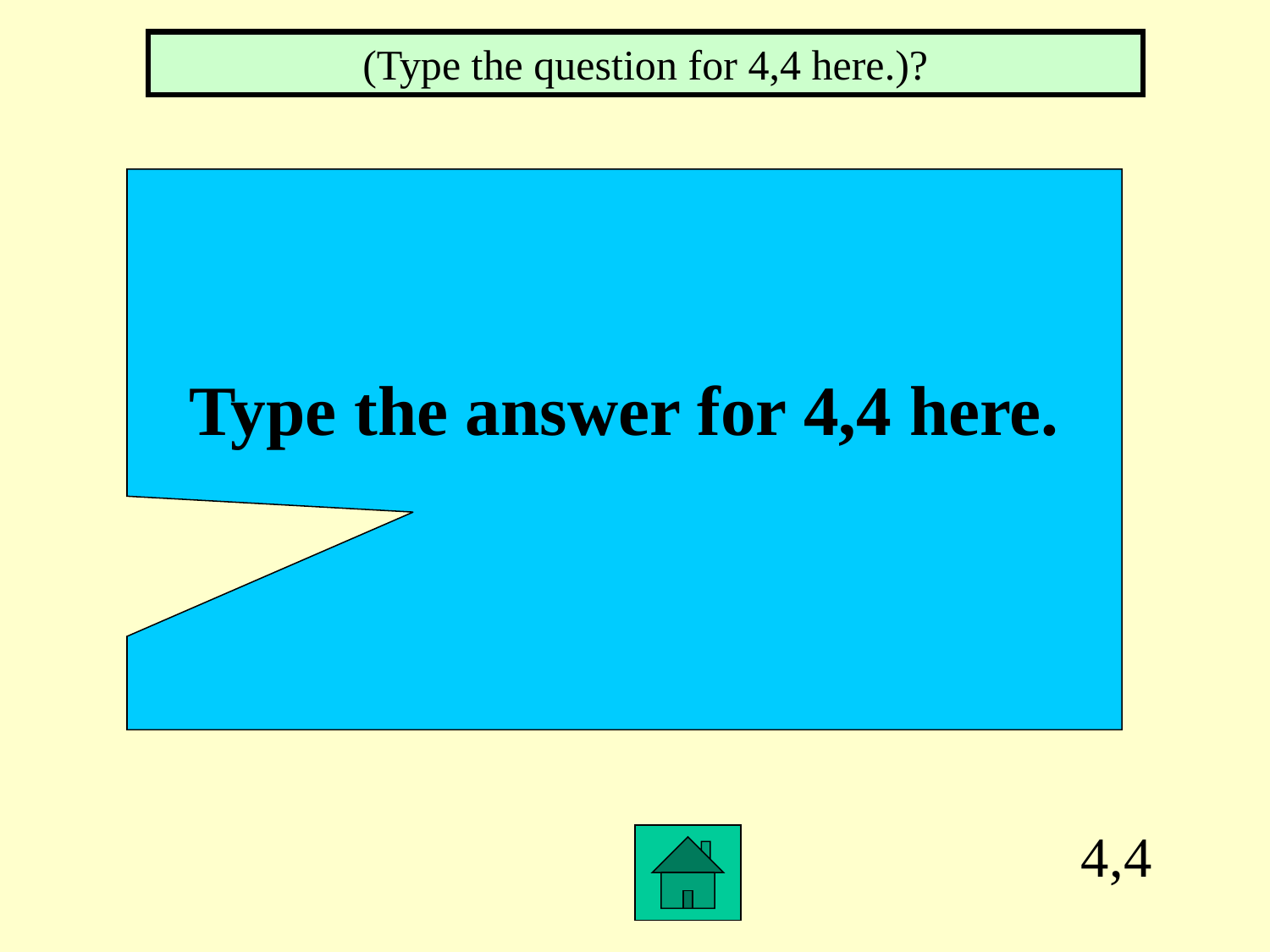

(Type the question for 4,4 here.)?
Type the answer for 4,4 here.

4,4